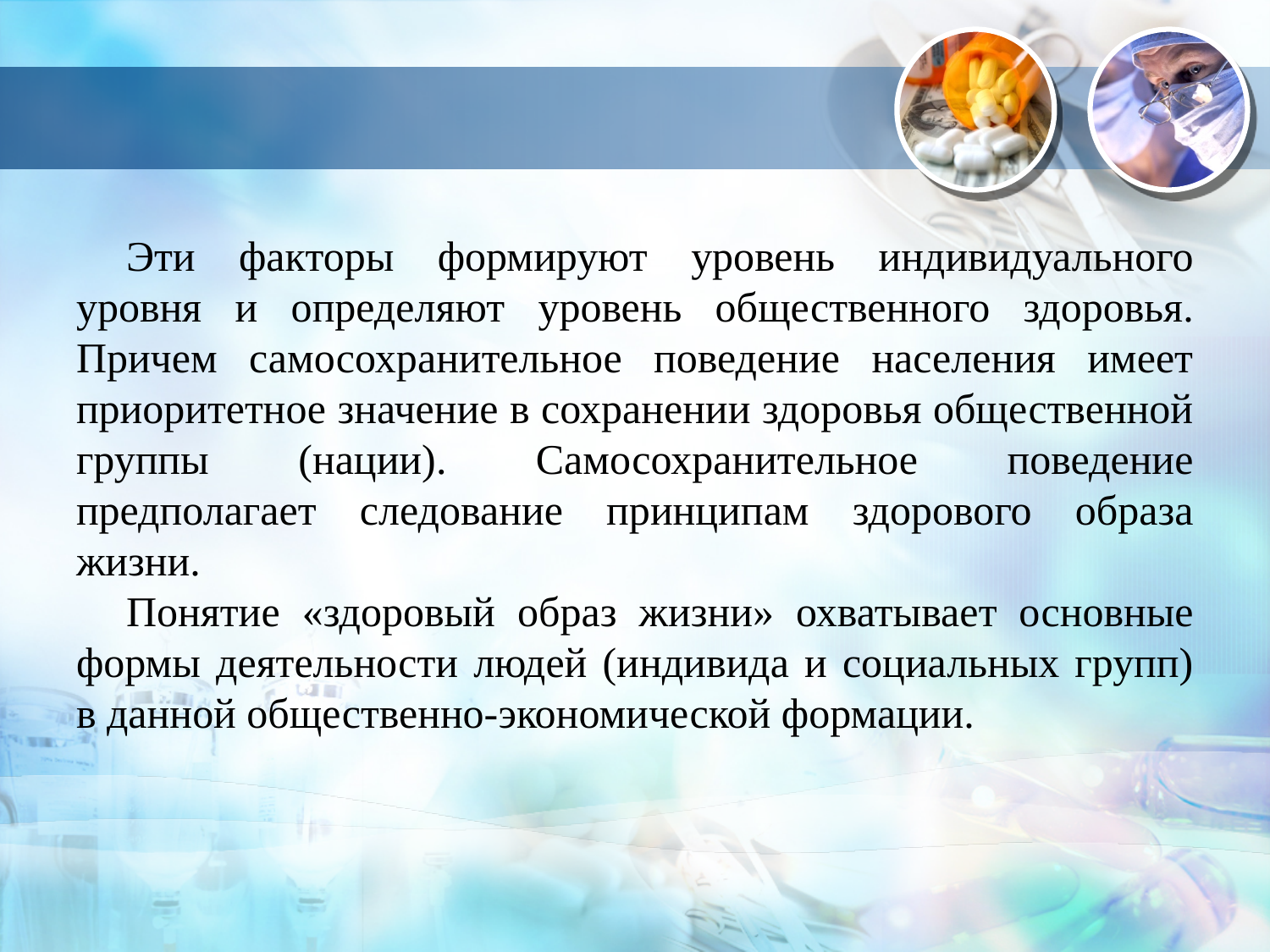

Эти факторы формируют уровень индивидуального уровня и определяют уровень общественного здоровья. Причем самосохранительное поведение населения имеет приоритетное значение в сохранении здоровья общественной группы (нации). Самосохранительное поведение предполагает следование принципам здорового образа жизни.
Понятие «здоровый образ жизни» охватывает основные формы деятельности людей (индивида и социальных групп) в данной общественно-экономической формации.